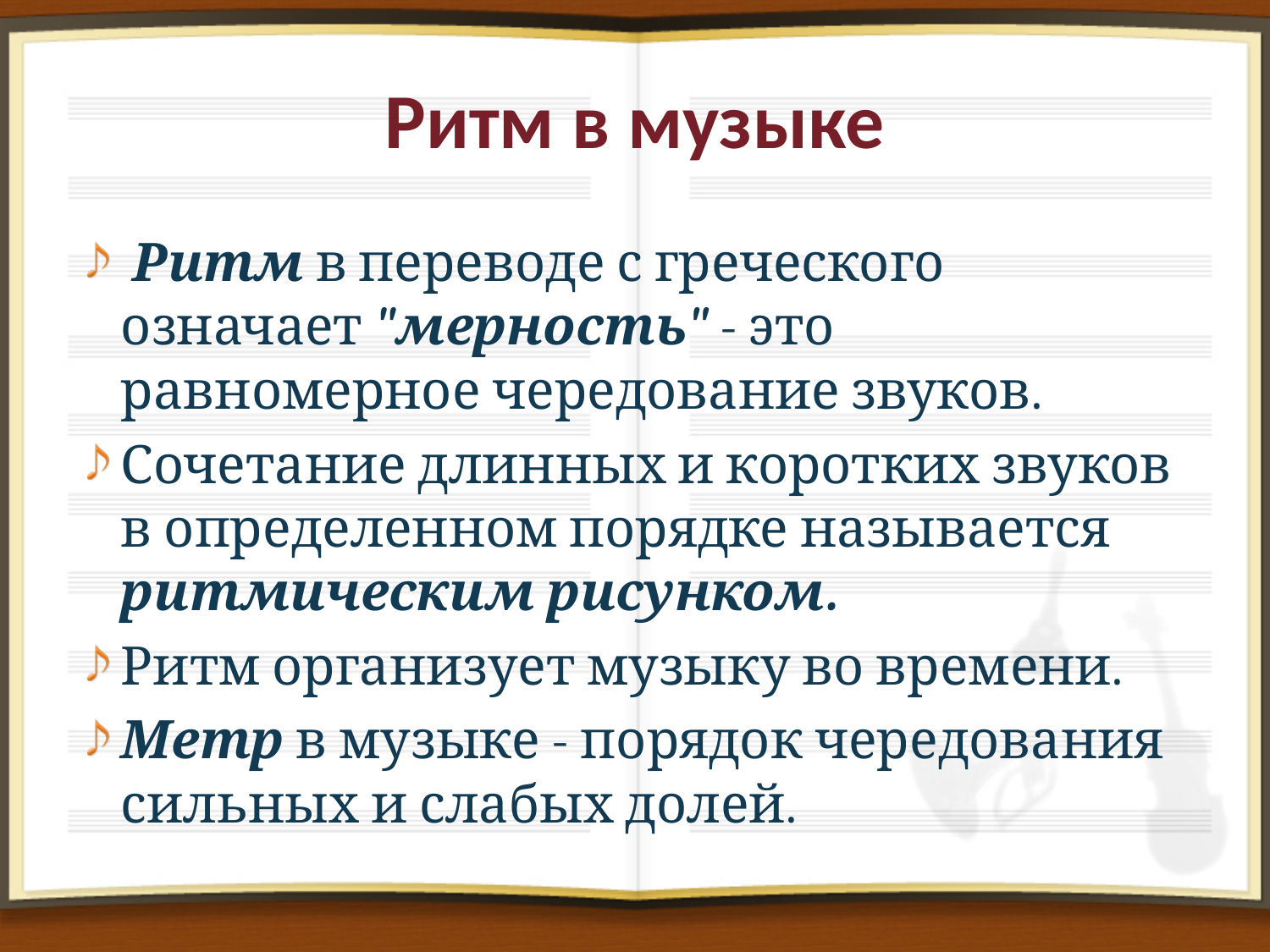

# Ритм в музыке
 Ритм в переводе с греческого означает "мерность" - это равномерное чередование звуков.
Сочетание длинных и коротких звуков в определенном порядке называется ритмическим рисунком.
Ритм организует музыку во времени.
Метр в музыке - порядок чередования сильных и слабых долей.